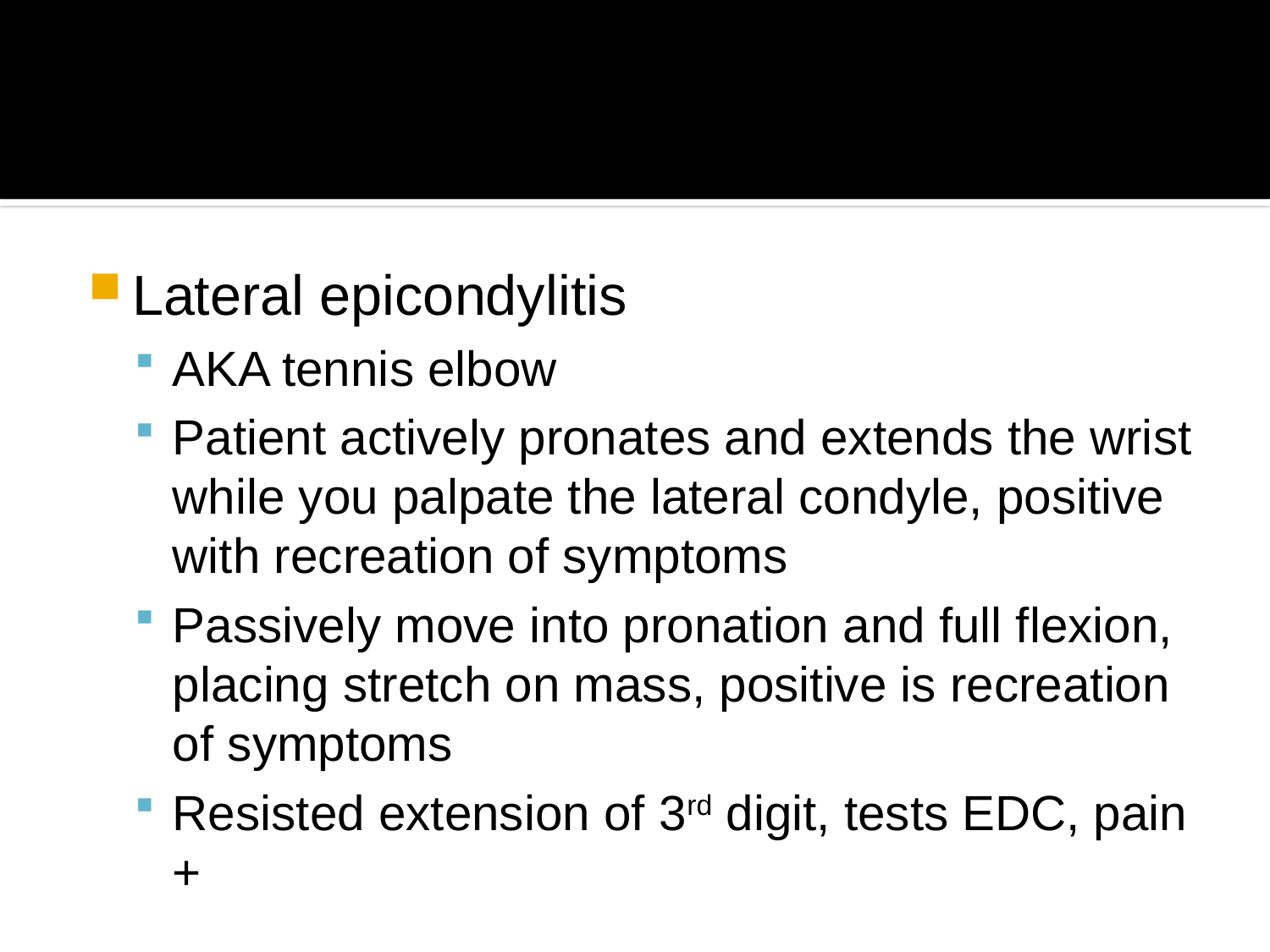

#
Lateral epicondylitis
AKA tennis elbow
Patient actively pronates and extends the wrist while you palpate the lateral condyle, positive with recreation of symptoms
Passively move into pronation and full flexion, placing stretch on mass, positive is recreation of symptoms
Resisted extension of 3rd digit, tests EDC, pain +